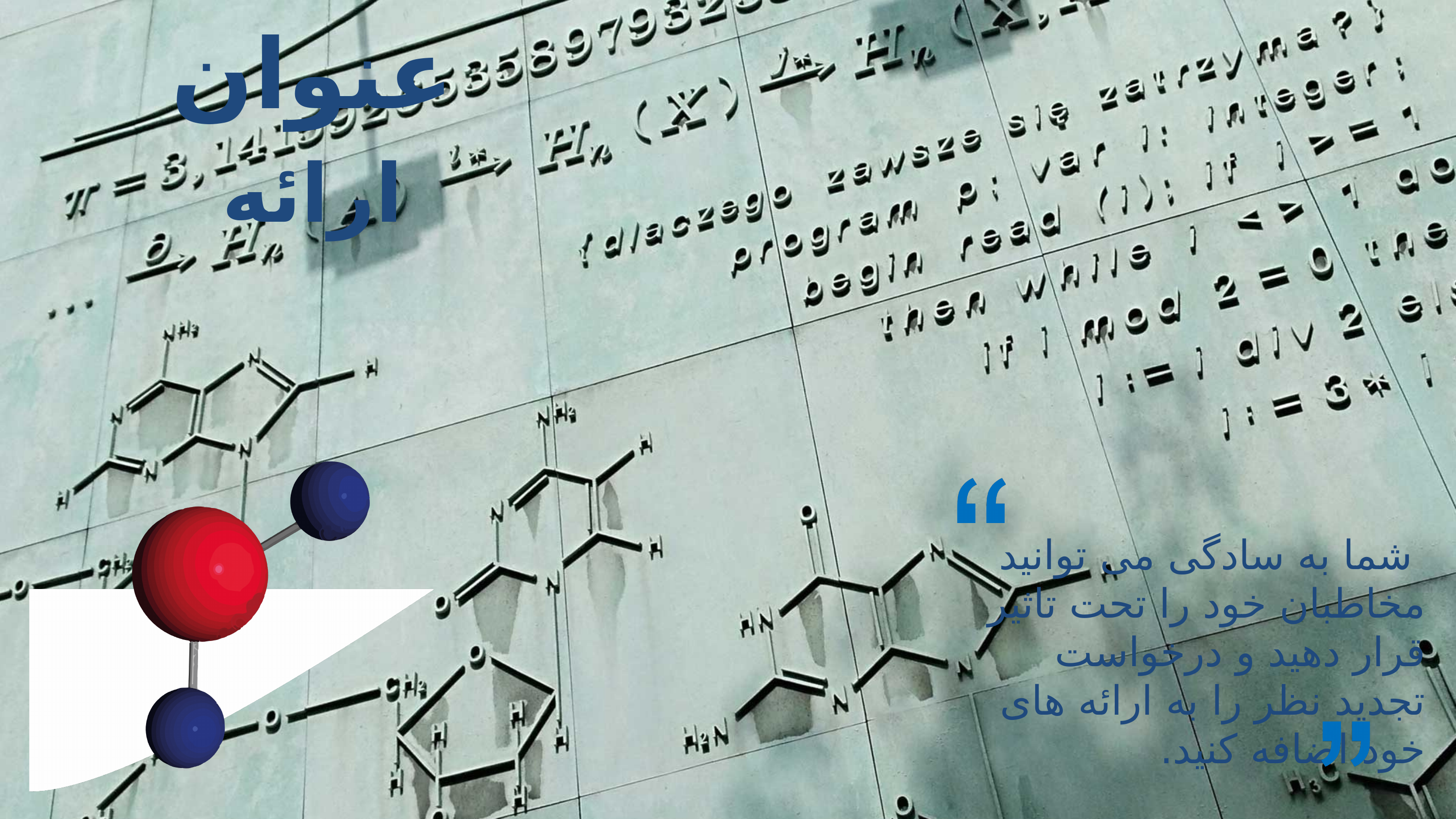

عنوان
ارائه

 شما به سادگی می توانید مخاطبان خود را تحت تاثیر قرار دهید و درخواست تجدید نظر را به ارائه های خود اضافه کنید.